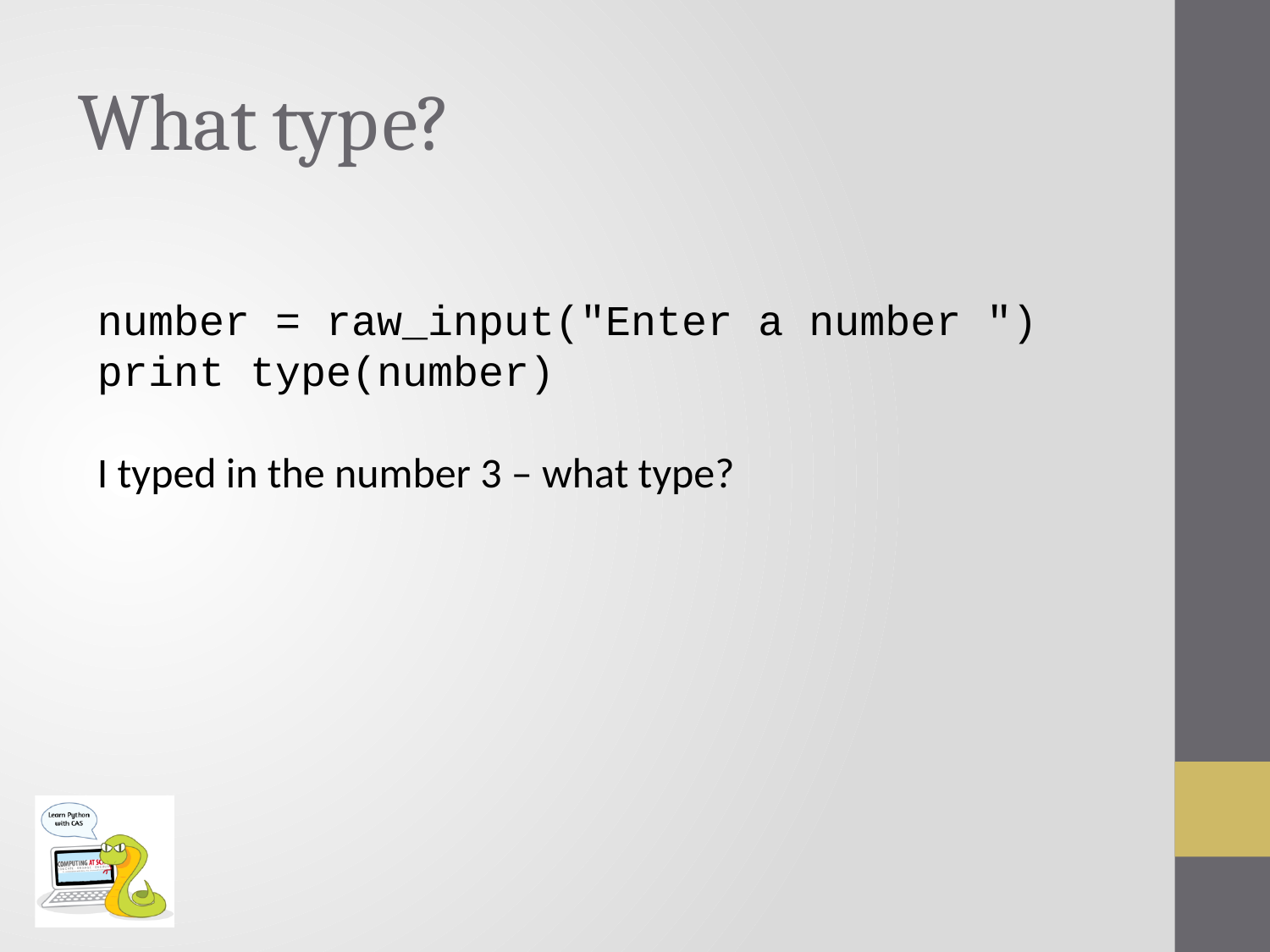

# What type?

number = raw_input("Enter a number ")
print type(number)

I typed in the number 3 – what type?